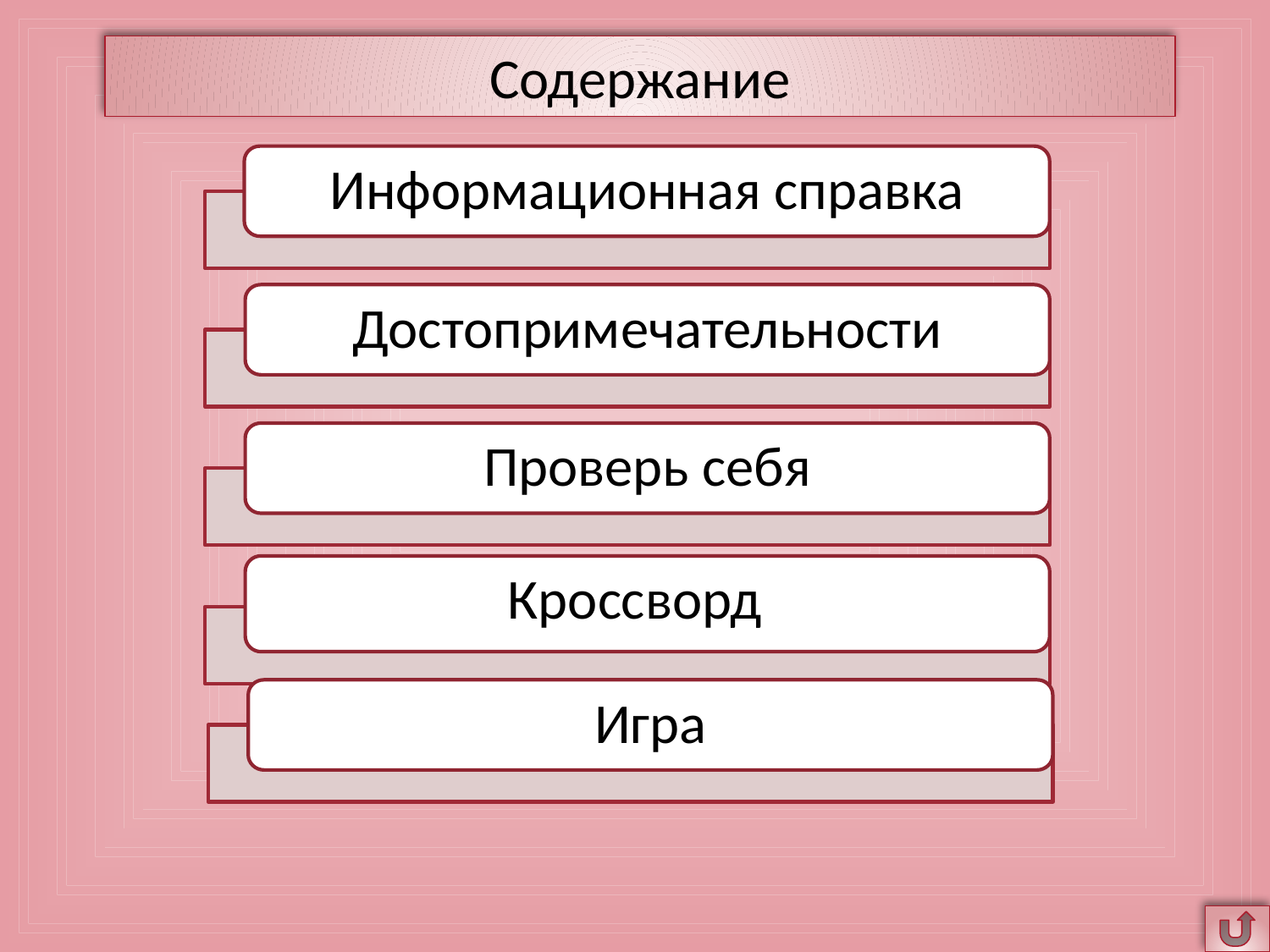

Содержание
Информационная справка

Достопримечательности

Проверь себя

Игра

Кроссворд